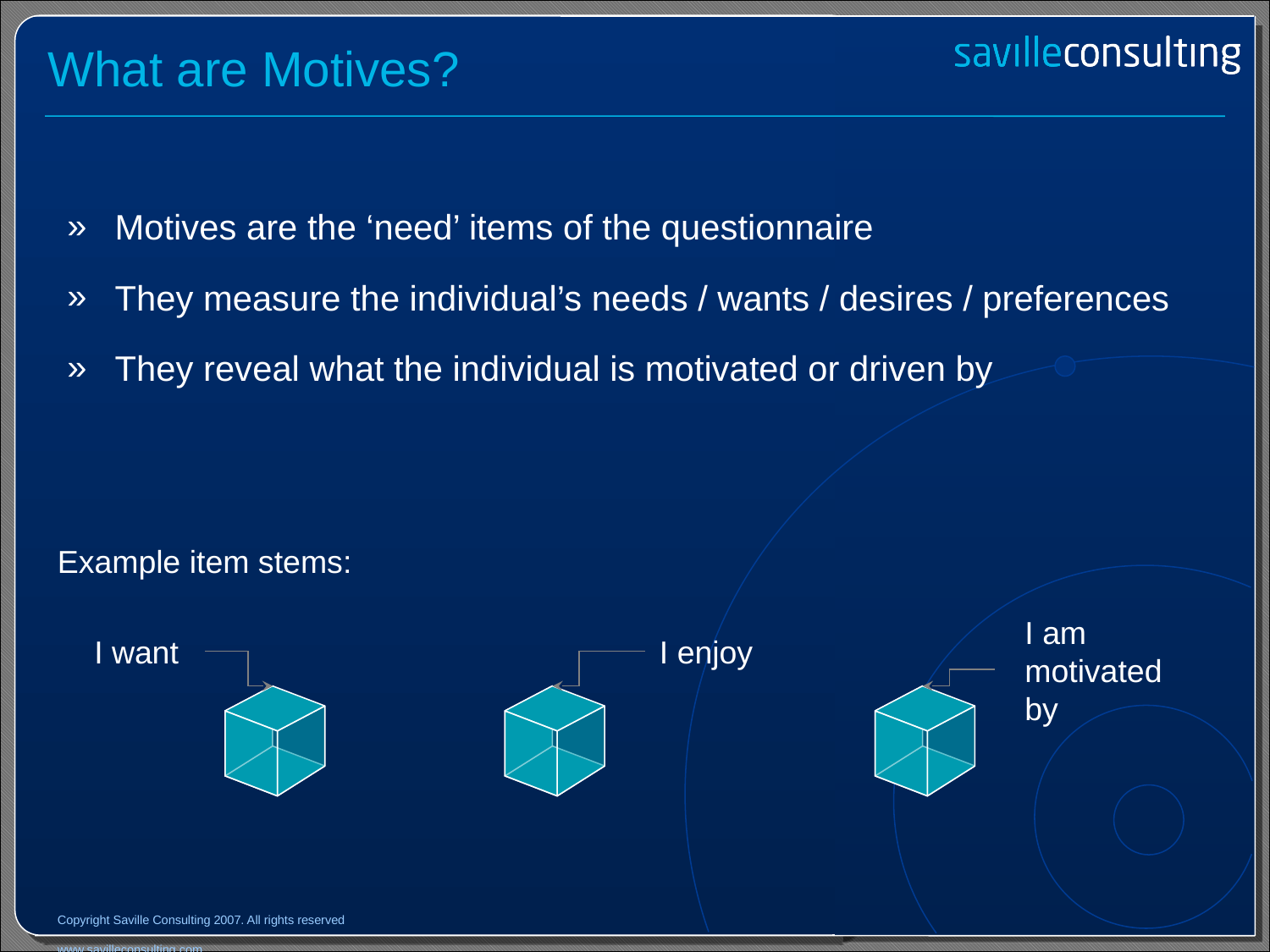

# What are Motives?
Motives are the ‘need’ items of the questionnaire
They measure the individual’s needs / wants / desires / preferences
They reveal what the individual is motivated or driven by
Example item stems:
I am motivated by

I want

I enjoy